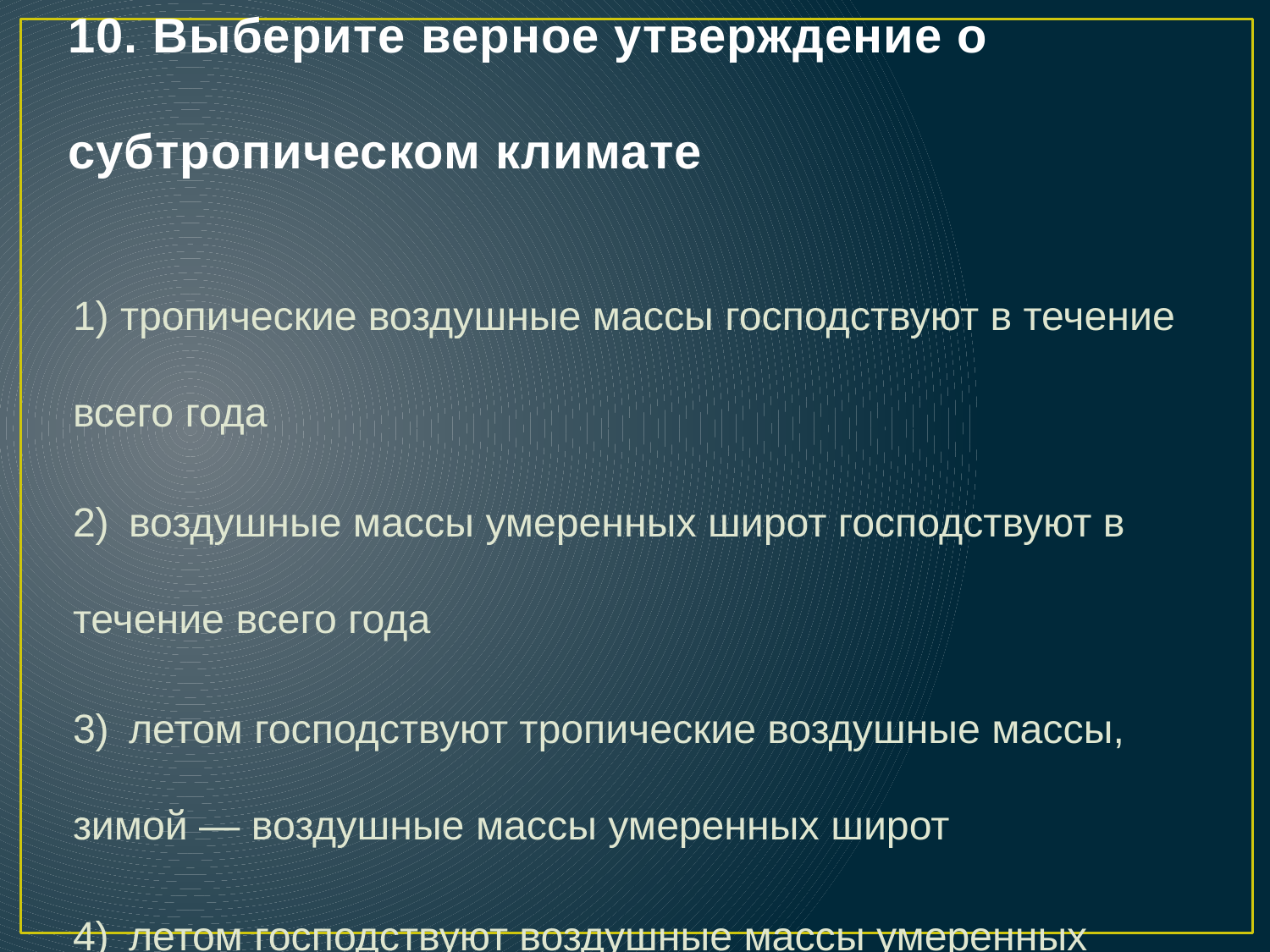

# 10. Выберите верное утверждение о субтропическом климате
1) тропические воздушные массы господствуют в течение всего года
2) воздушные массы умеренных широт господствуют в течение всего года
3) летом господствуют тропические воздушные массы, зимой — воздушные массы умеренных широт
4) летом господствуют воздушные массы умеренных широт, зимой — тропические воздушные массы